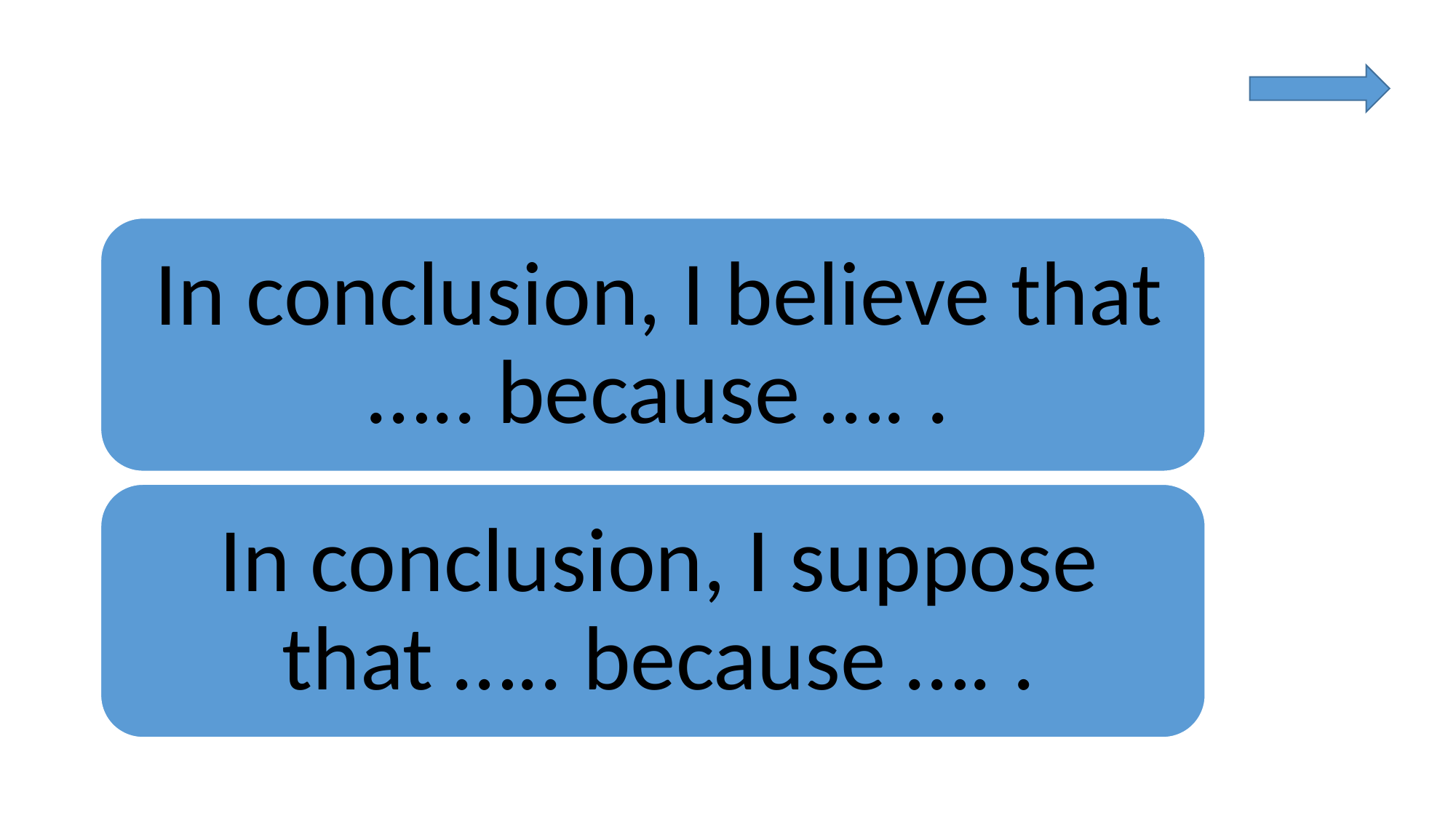

#

In conclusion, I believe that ….. because …. .
In conclusion, I suppose that ….. because …. .